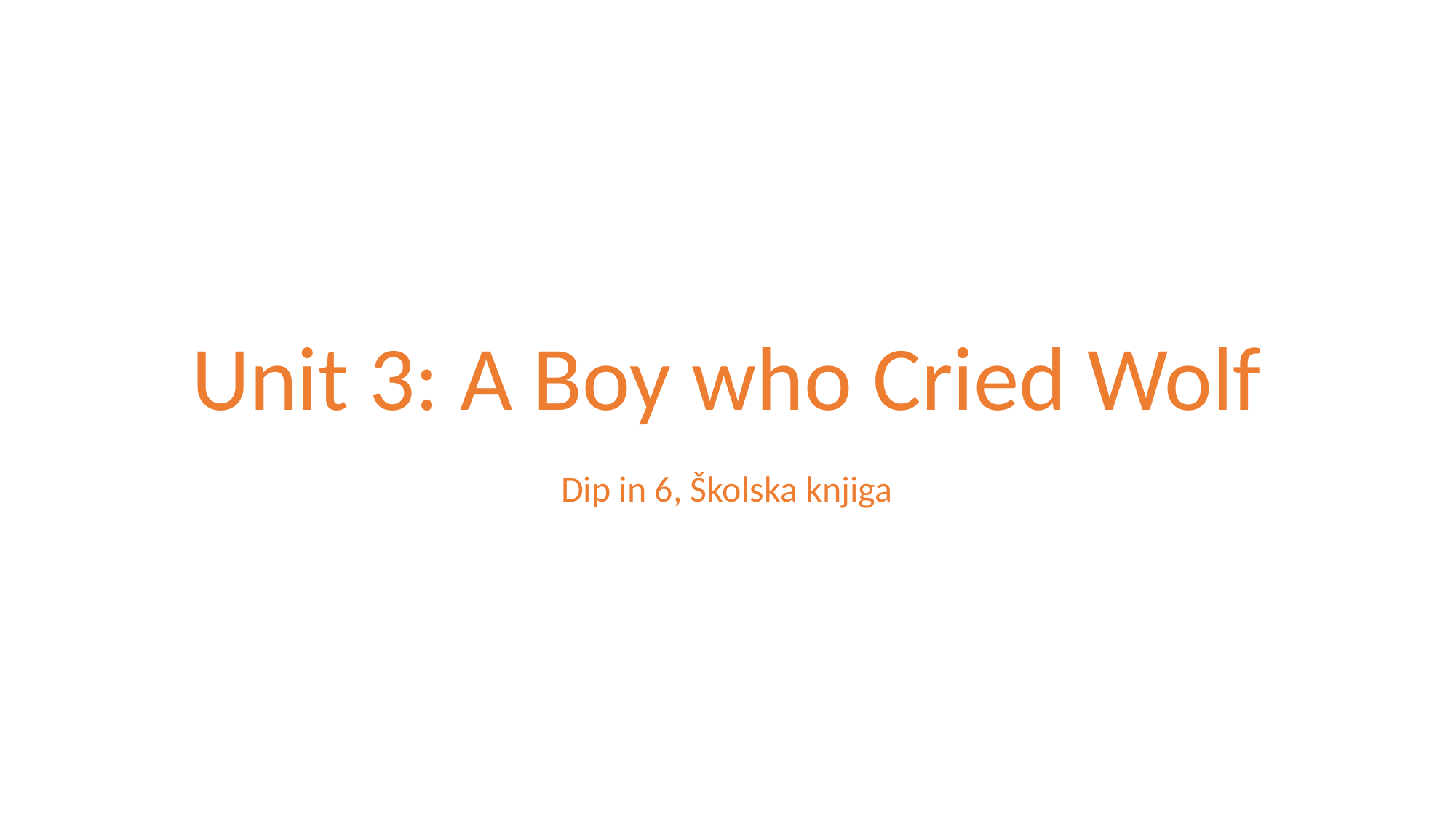

# Unit 3: A Boy who Cried Wolf
Dip in 6, Školska knjiga